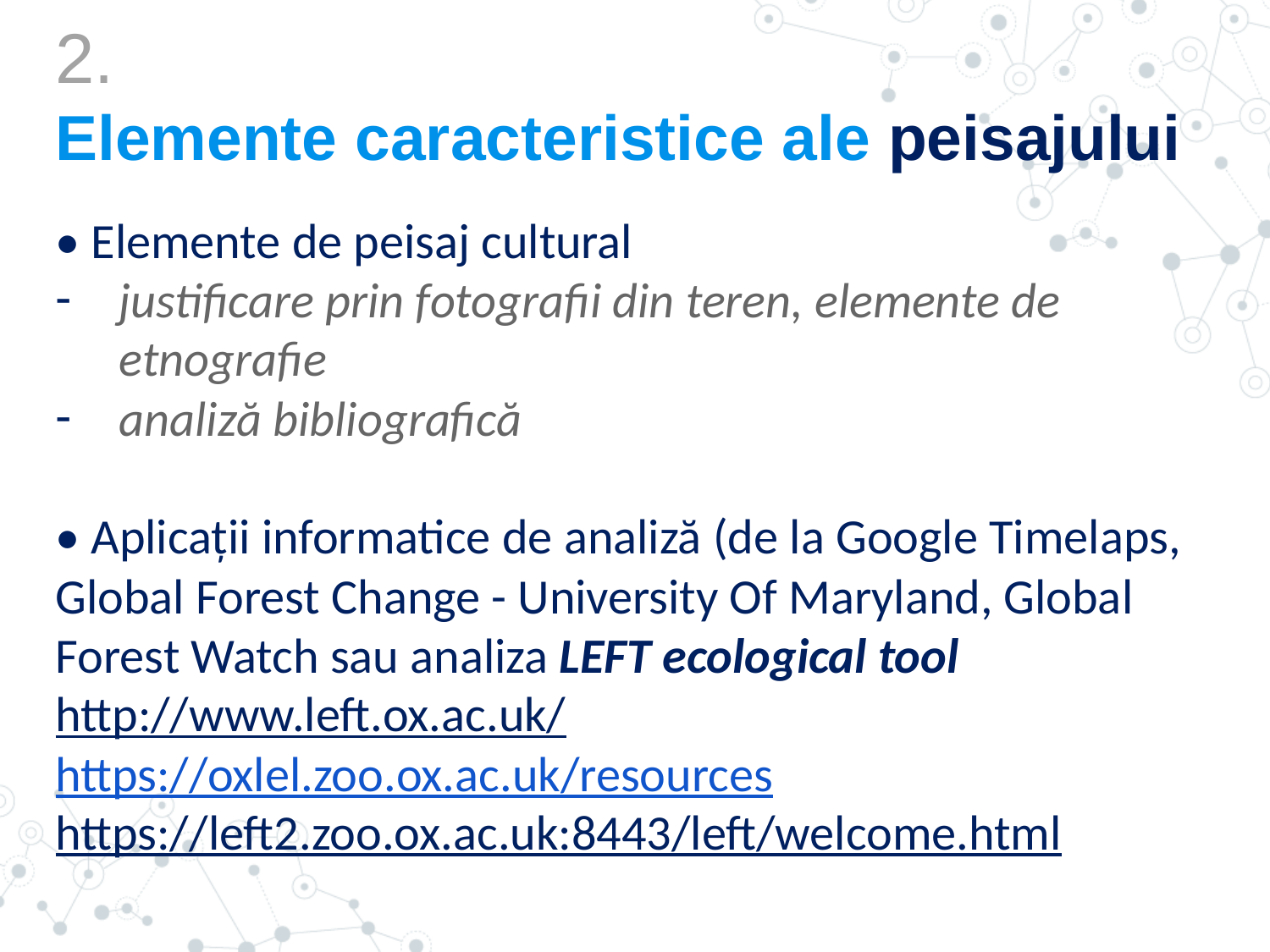

2.
Elemente caracteristice ale peisajului
• Elemente de peisaj cultural
justificare prin fotografii din teren, elemente de etnografie
analiză bibliografică

• Aplicații informatice de analiză (de la Google Timelaps, Global Forest Change - University Of Maryland, Global Forest Watch sau analiza LEFT ecological tool http://www.left.ox.ac.uk/   https://oxlel.zoo.ox.ac.uk/resources
https://left2.zoo.ox.ac.uk:8443/left/welcome.html